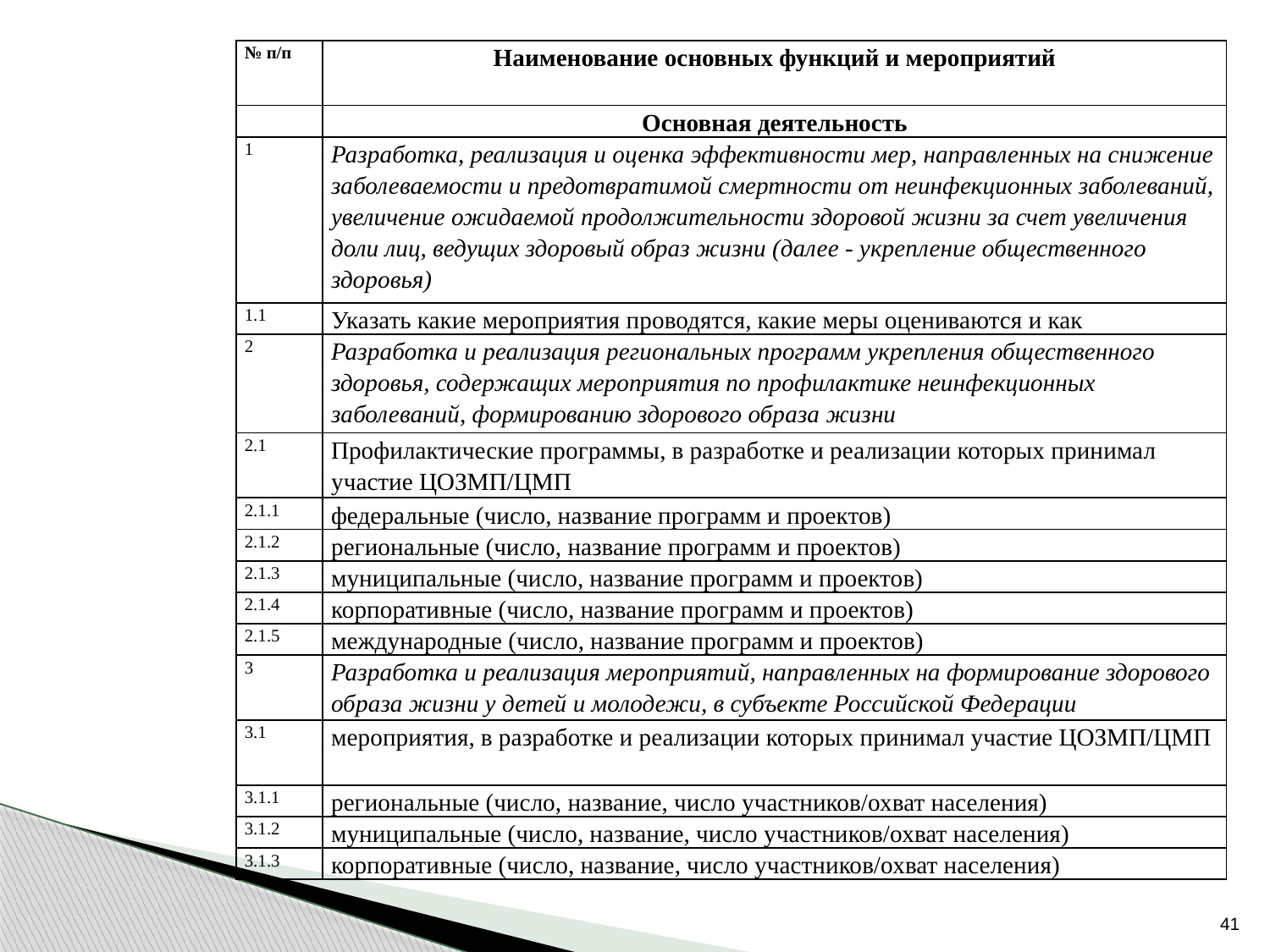

| № п/п | Наименование основных функций и мероприятий |
| --- | --- |
|  | Основная деятельность |
| 1 | Разработка, реализация и оценка эффективности мер, направленных на снижение заболеваемости и предотвратимой смертности от неинфекционных заболеваний, увеличение ожидаемой продолжительности здоровой жизни за счет увеличения доли лиц, ведущих здоровый образ жизни (далее - укрепление общественного здоровья) |
| 1.1 | Указать какие мероприятия проводятся, какие меры оцениваются и как |
| 2 | Разработка и реализация региональных программ укрепления общественного здоровья, содержащих мероприятия по профилактике неинфекционных заболеваний, формированию здорового образа жизни |
| 2.1 | Профилактические программы, в разработке и реализации которых принимал участие ЦОЗМП/ЦМП |
| 2.1.1 | федеральные (число, название программ и проектов) |
| 2.1.2 | региональные (число, название программ и проектов) |
| 2.1.3 | муниципальные (число, название программ и проектов) |
| 2.1.4 | корпоративные (число, название программ и проектов) |
| 2.1.5 | международные (число, название программ и проектов) |
| 3 | Разработка и реализация мероприятий, направленных на формирование здорового образа жизни у детей и молодежи, в субъекте Российской Федерации |
| 3.1 | мероприятия, в разработке и реализации которых принимал участие ЦОЗМП/ЦМП |
| 3.1.1 | региональные (число, название, число участников/охват населения) |
| 3.1.2 | муниципальные (число, название, число участников/охват населения) |
| 3.1.3 | корпоративные (число, название, число участников/охват населения) |
41